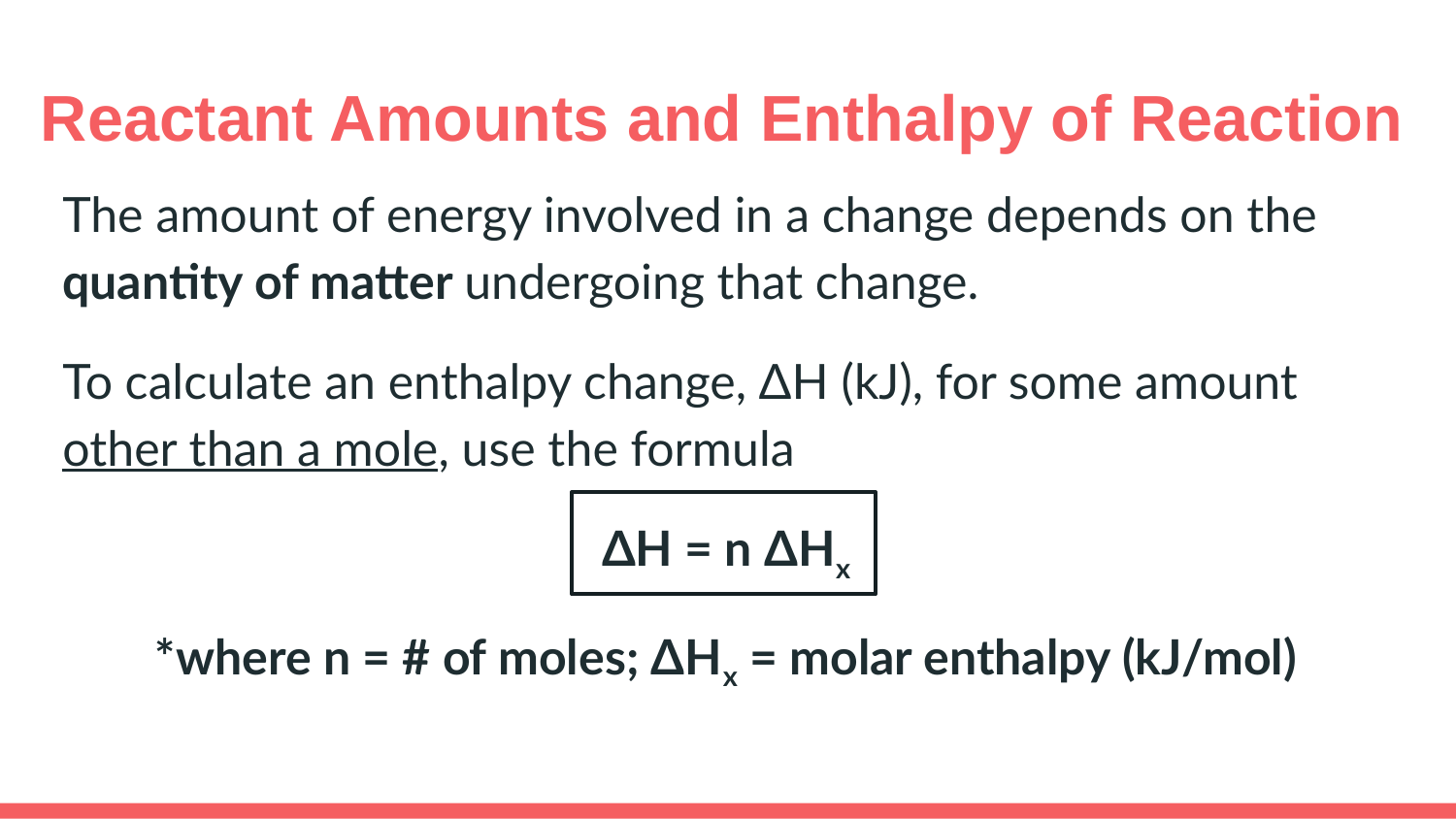

# Reactant Amounts and Enthalpy of Reaction
The amount of energy involved in a change depends on the quantity of matter undergoing that change.
To calculate an enthalpy change, ΔH (kJ), for some amount other than a mole, use the formula
ΔH = n ΔHx
*where n = # of moles; ΔHx = molar enthalpy (kJ/mol)